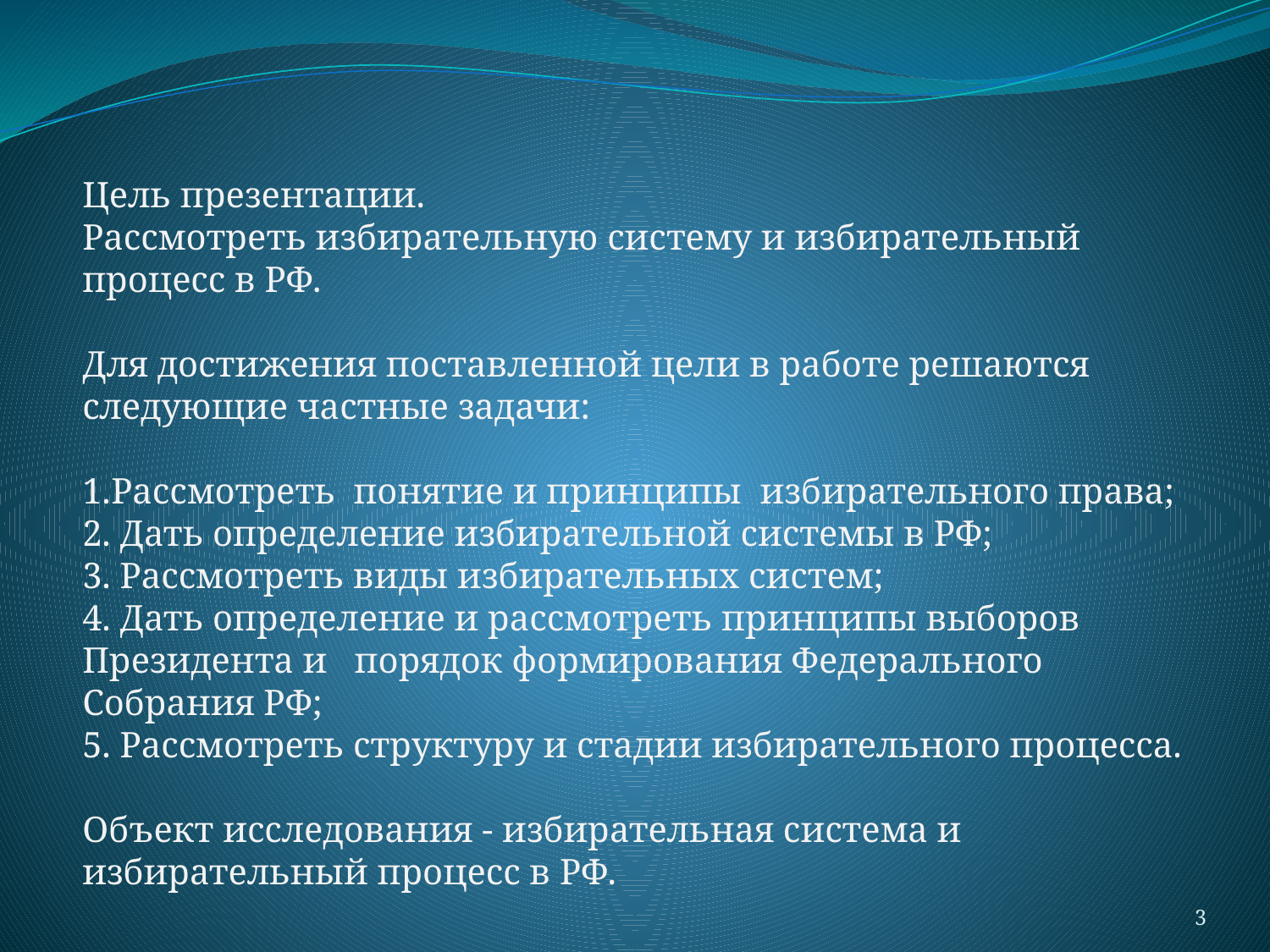

Цель презентации.
Рассмотреть избирательную систему и избирательный процесс в РФ.

Для достижения поставленной цели в работе решаются следующие частные задачи:

1.Рассмотреть  понятие и принципы  избирательного права;
2. Дать определение избирательной системы в РФ;
3. Рассмотреть виды избирательных систем;
4. Дать определение и рассмотреть принципы выборов Президента и   порядок формирования Федерального Собрания РФ;
5. Рассмотреть структуру и стадии избирательного процесса.

Объект исследования - избирательная система и избирательный процесс в РФ.
3